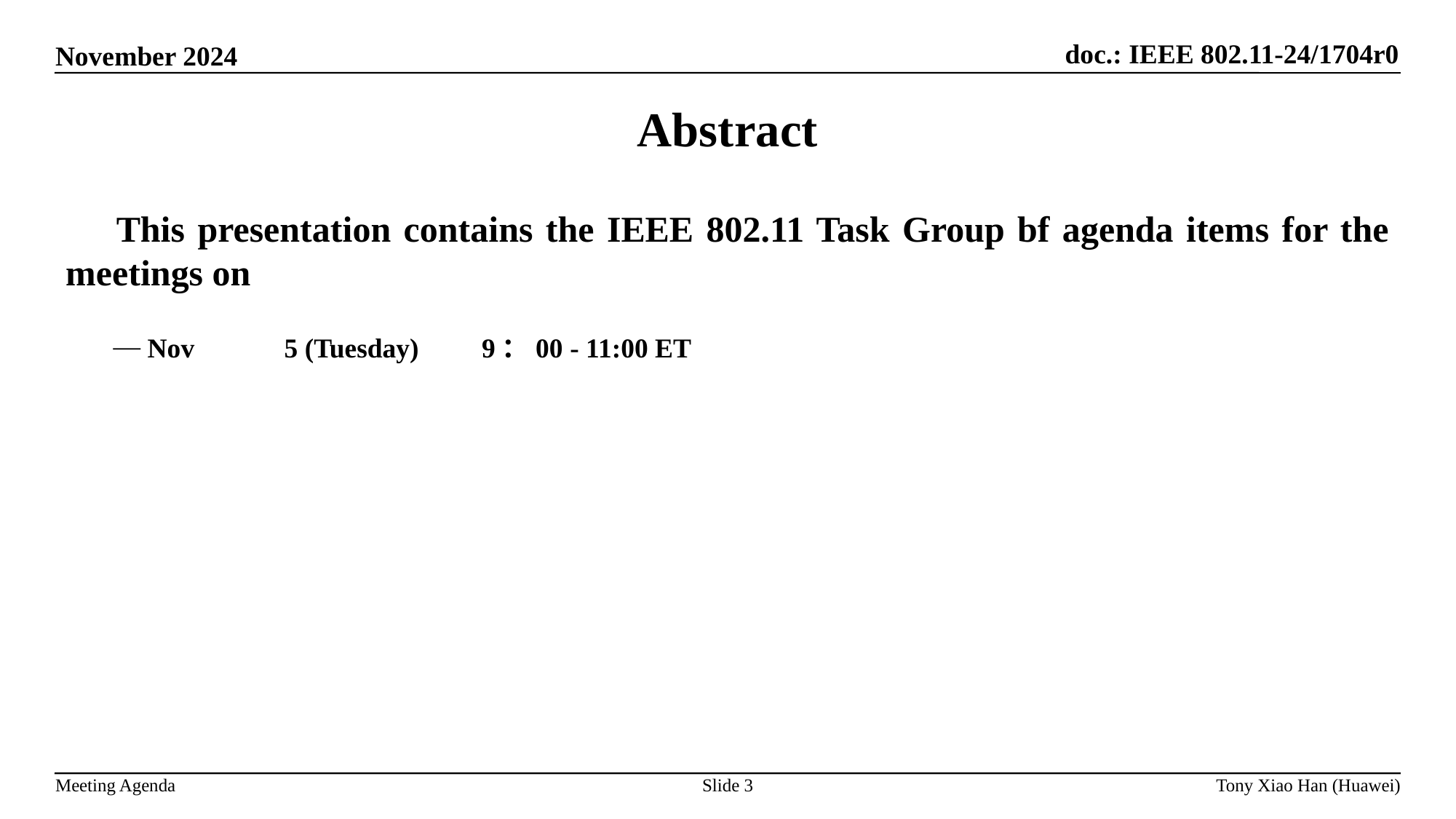

Abstract
    This presentation contains the IEEE 802.11 Task Group bf agenda items for the meetings on

Nov 	    5 (Tuesday)	 9：00 - 11:00 ET